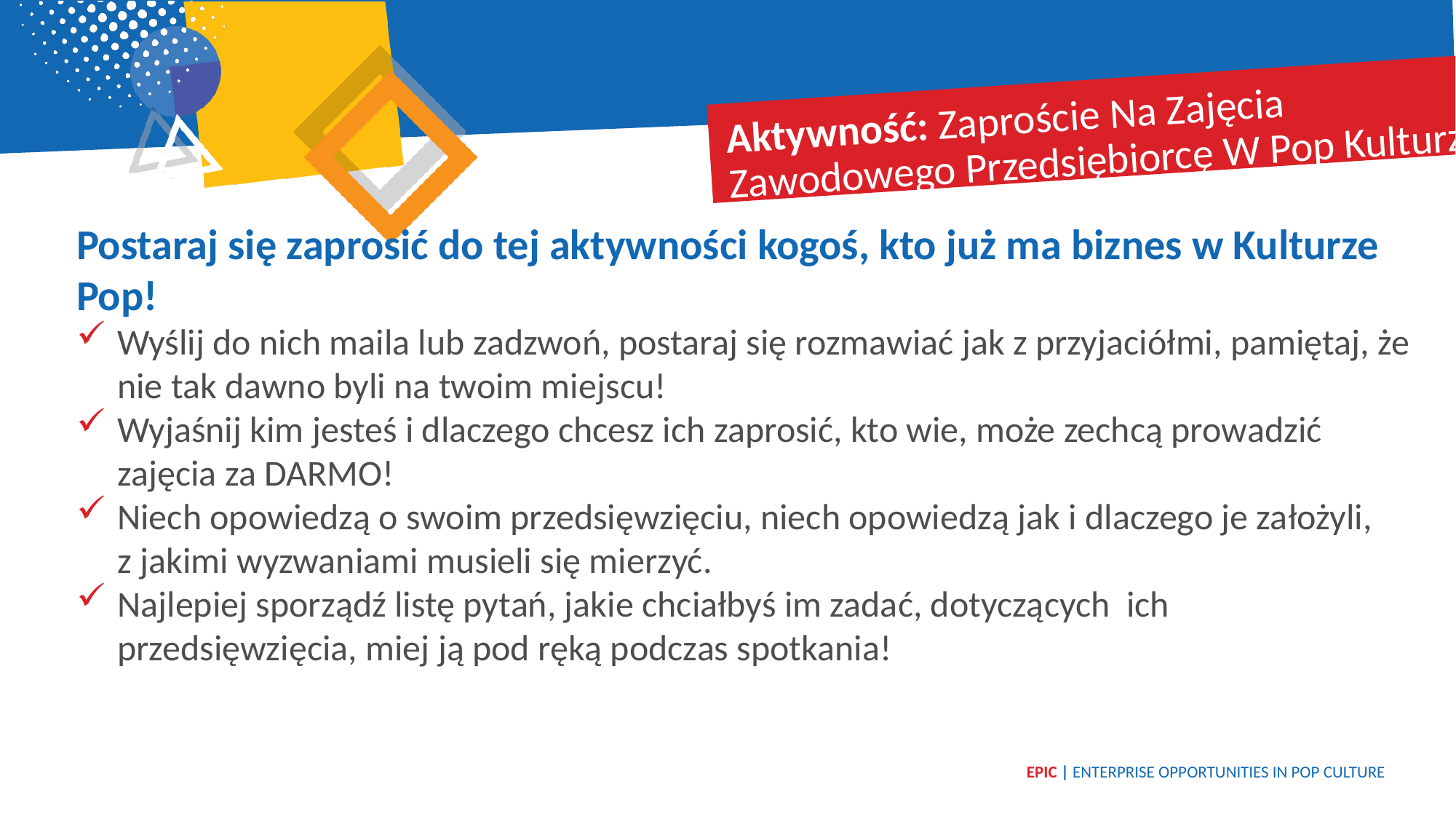

Aktywność: Zaproście Na Zajęcia Zawodowego Przedsiębiorcę W Pop Kulturze

Postaraj się zaprosić do tej aktywności kogoś, kto już ma biznes w Kulturze Pop!
Wyślij do nich maila lub zadzwoń, postaraj się rozmawiać jak z przyjaciółmi, pamiętaj, że nie tak dawno byli na twoim miejscu!
Wyjaśnij kim jesteś i dlaczego chcesz ich zaprosić, kto wie, może zechcą prowadzić zajęcia za DARMO!
Niech opowiedzą o swoim przedsięwzięciu, niech opowiedzą jak i dlaczego je założyli,
z jakimi wyzwaniami musieli się mierzyć.
Najlepiej sporządź listę pytań, jakie chciałbyś im zadać, dotyczących  ich przedsięwzięcia, miej ją pod ręką podczas spotkania!